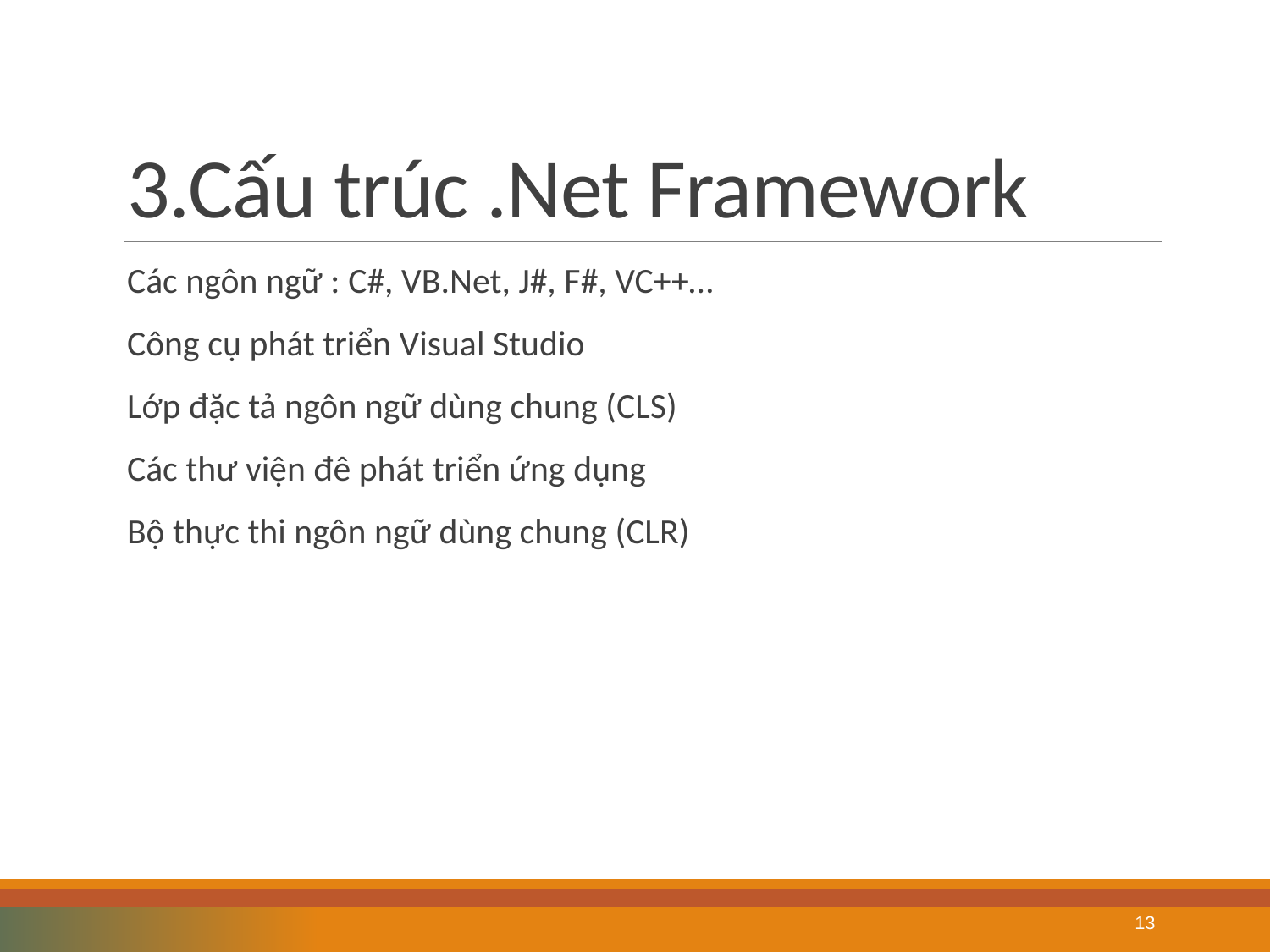

# 3.Cấu trúc .Net Framework
Các ngôn ngữ : C#, VB.Net, J#, F#, VC++…
Công cụ phát triển Visual Studio
Lớp đặc tả ngôn ngữ dùng chung (CLS)
Các thư viện đê phát triển ứng dụng
Bộ thực thi ngôn ngữ dùng chung (CLR)

13